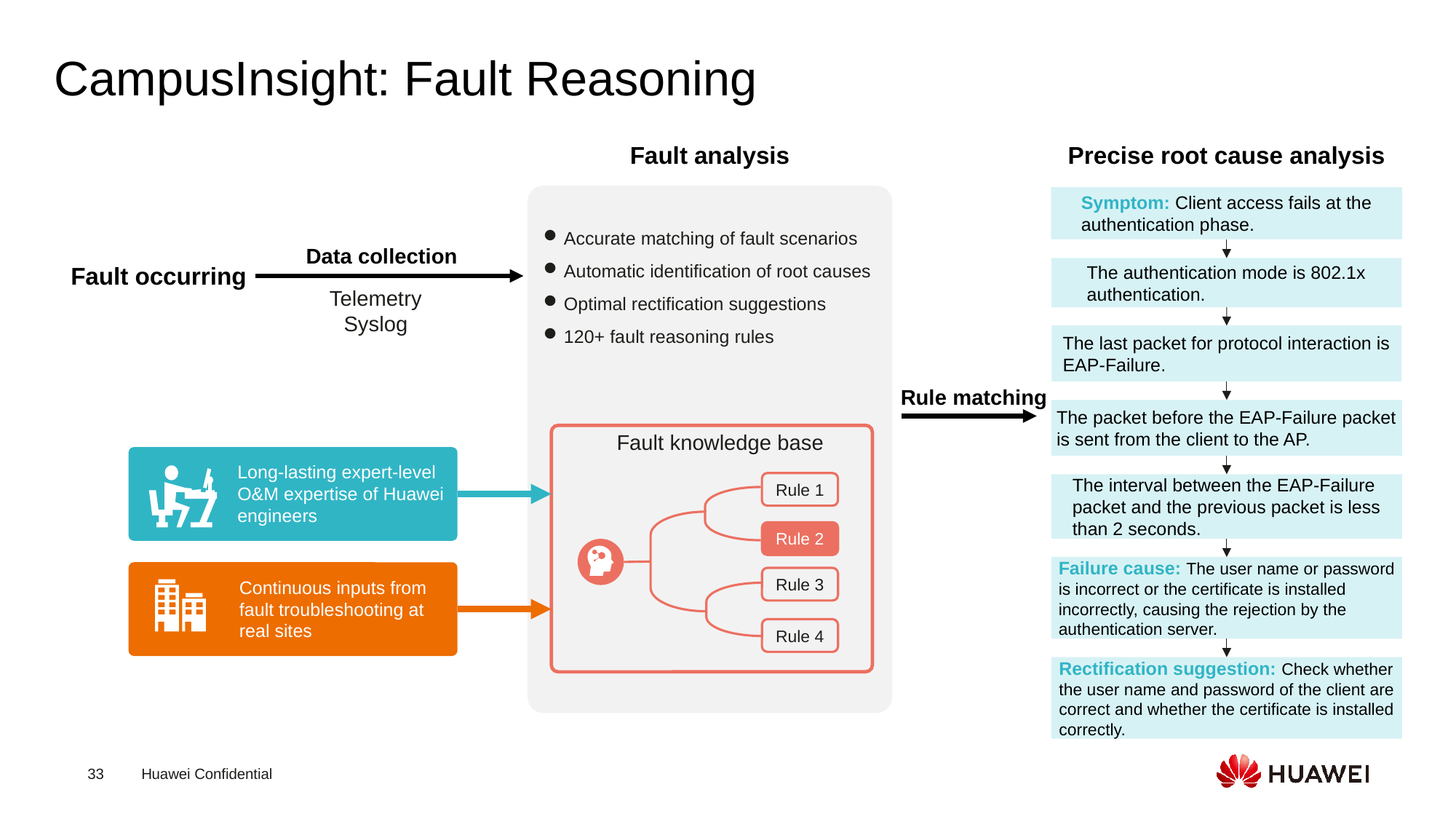

# CampusInsight: Fault Reasoning
Fault analysis
Precise root cause analysis

Symptom: Client access fails at the authentication phase.
Accurate matching of fault scenarios
Automatic identification of root causes
Optimal rectification suggestions
120+ fault reasoning rules
Data collection
Fault occurring
The authentication mode is 802.1x authentication.
Telemetry
Syslog
The last packet for protocol interaction is EAP-Failure.
Rule matching
The packet before the EAP-Failure packet is sent from the client to the AP.
Fault knowledge base

Long-lasting expert-level O&M expertise of Huawei engineers

Rule 1
The interval between the EAP-Failure packet and the previous packet is less than 2 seconds.

Rule 2

Failure cause: The user name or password is incorrect or the certificate is installed incorrectly, causing the rejection by the authentication server.

Rule 3
Continuous inputs from fault troubleshooting at real sites

Rule 4
Rectification suggestion: Check whether the user name and password of the client are correct and whether the certificate is installed correctly.